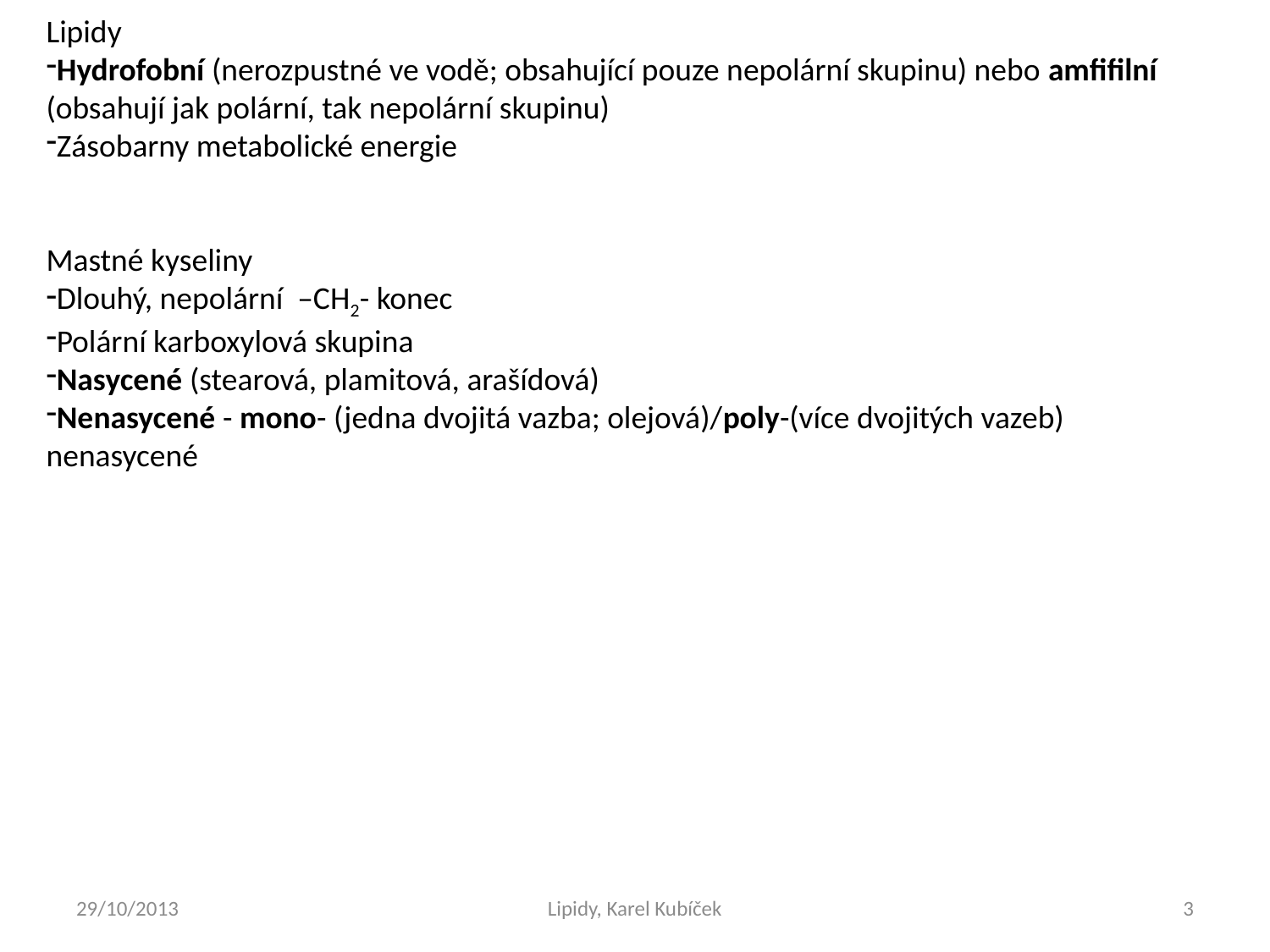

Lipidy
Hydrofobní (nerozpustné ve vodě; obsahující pouze nepolární skupinu) nebo amfifilní (obsahují jak polární, tak nepolární skupinu)
Zásobarny metabolické energie

Mastné kyseliny
Dlouhý, nepolární  –CH2- konec
Polární karboxylová skupina
Nasycené (stearová, plamitová, arašídová)
Nenasycené - mono- (jedna dvojitá vazba; olejová)/poly-(více dvojitých vazeb) nenasycené

29/10/2013
Lipidy, Karel Kubíček
3